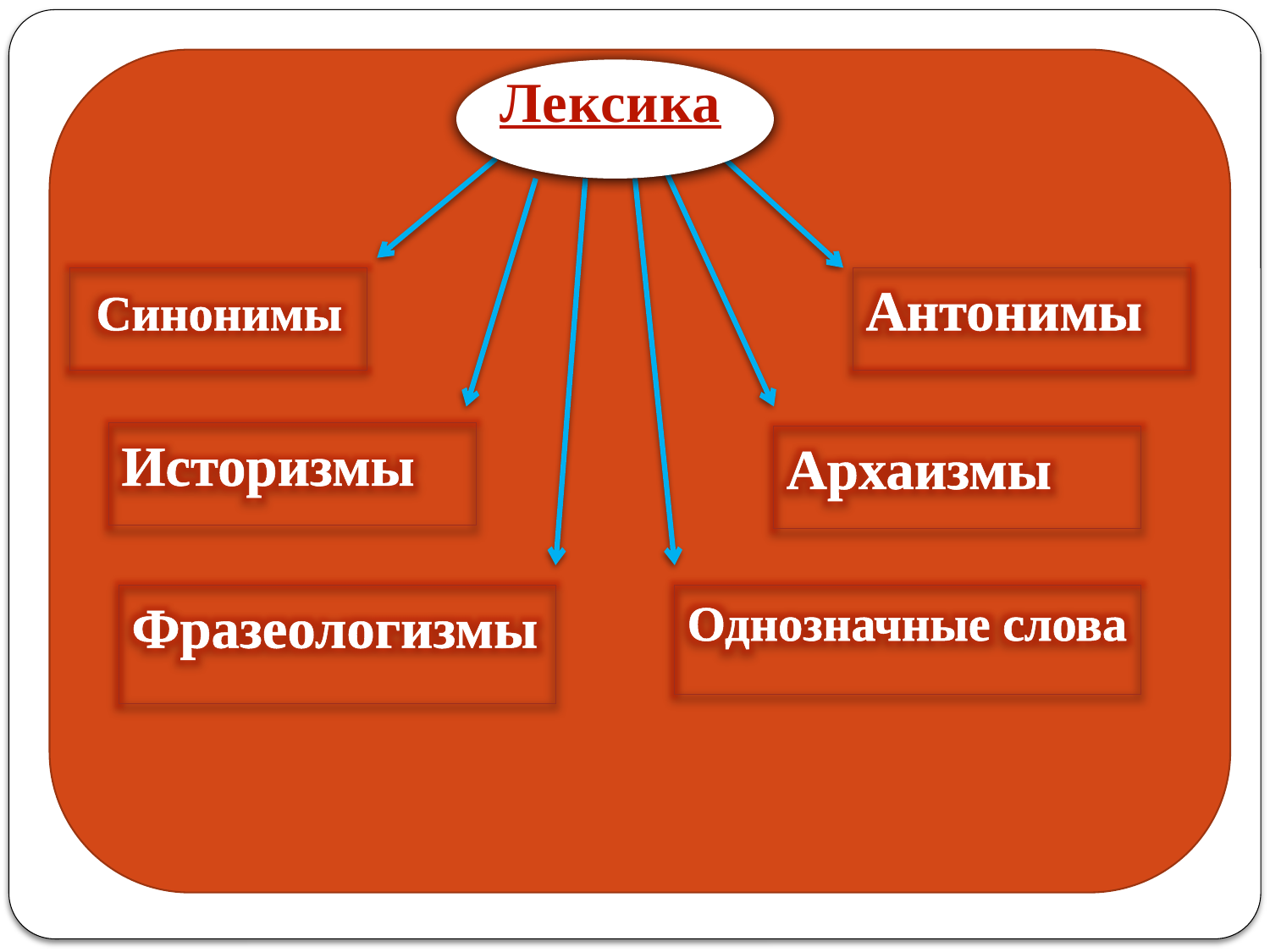

Лексика

 Синонимы
Антонимы
Историзмы
Архаизмы
Фразеологизмы
Однозначные слова